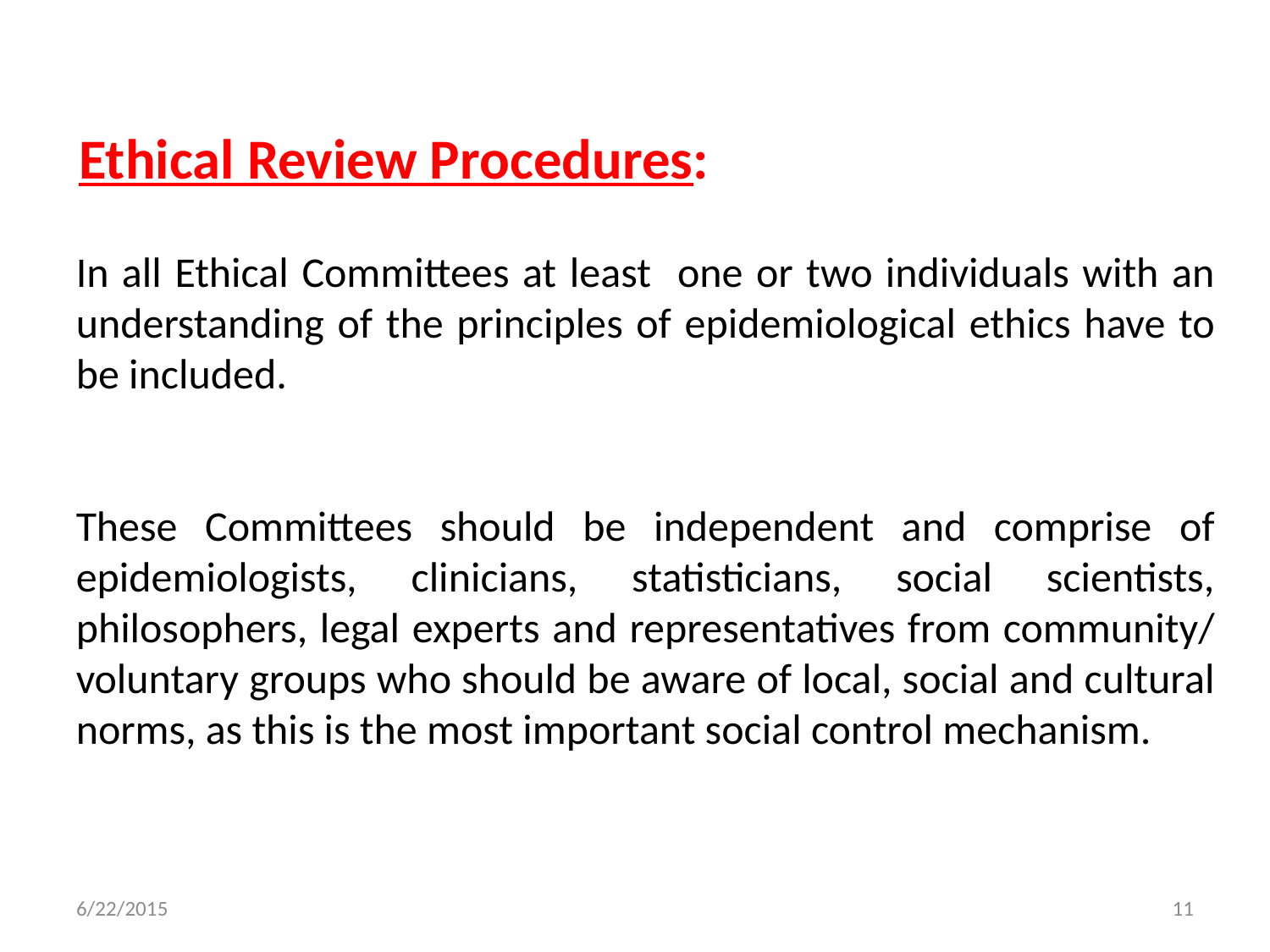

Ethical Review Procedures:
In all Ethical Committees at least  one or two individuals with an understanding of the principles of epidemiological ethics have to be included.

These Committees should be independent and comprise of epidemiologists, clinicians, statisticians, social scientists, philosophers, legal experts and representatives from community/ voluntary groups who should be aware of local, social and cultural norms, as this is the most important social control mechanism.
6/22/2015
11